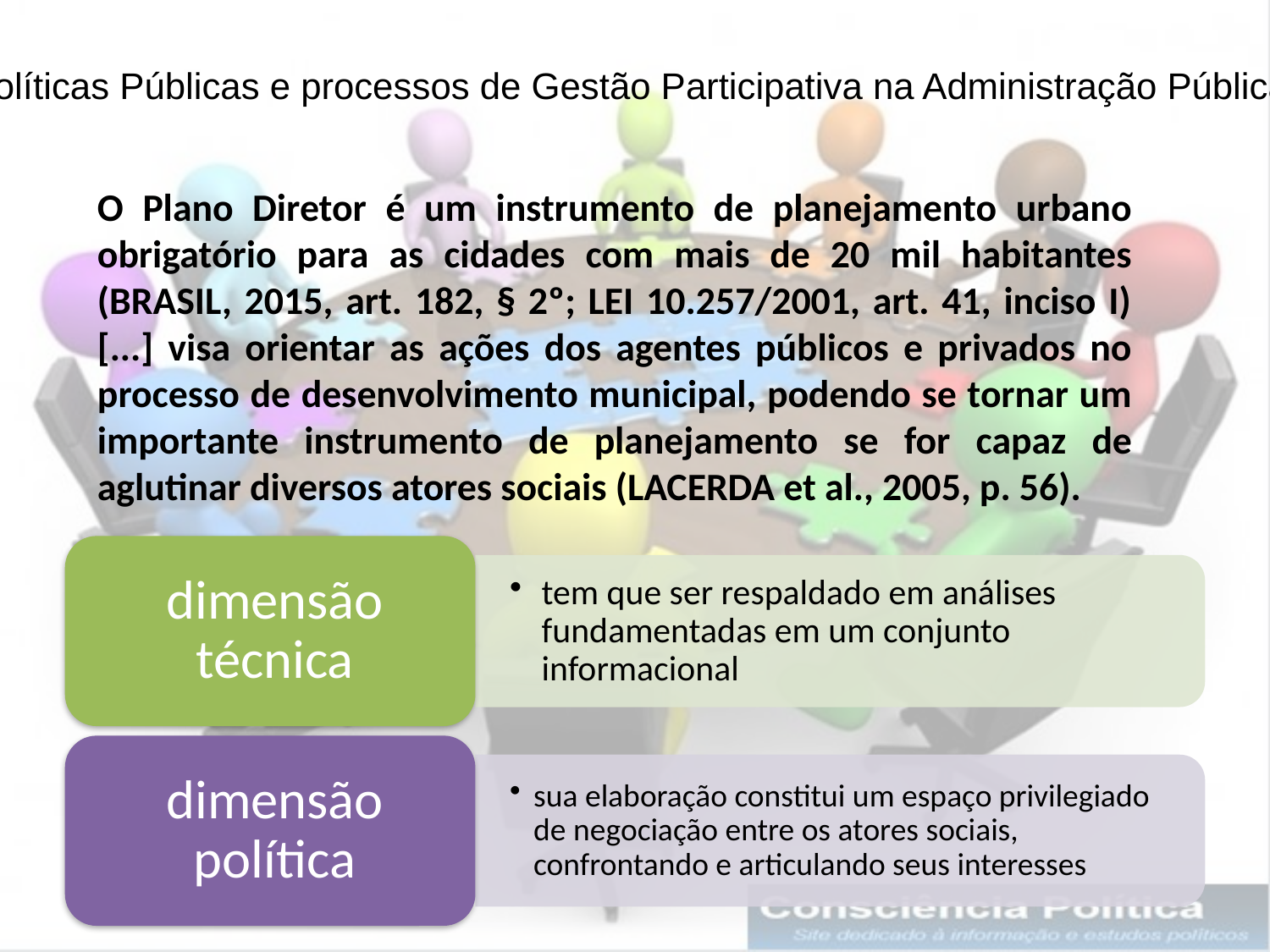

Políticas Públicas e processos de Gestão Participativa na Administração Pública
O Plano Diretor é um instrumento de planejamento urbano obrigatório para as cidades com mais de 20 mil habitantes (BRASIL, 2015, art. 182, § 2º; LEI 10.257/2001, art. 41, inciso I) [...] visa orientar as ações dos agentes públicos e privados no processo de desenvolvimento municipal, podendo se tornar um importante instrumento de planejamento se for capaz de aglutinar diversos atores sociais (LACERDA et al., 2005, p. 56).
tem que ser respaldado em análises fundamentadas em um conjunto informacional
dimensão técnica
sua elaboração constitui um espaço privilegiado de negociação entre os atores sociais, confrontando e articulando seus interesses
dimensão política